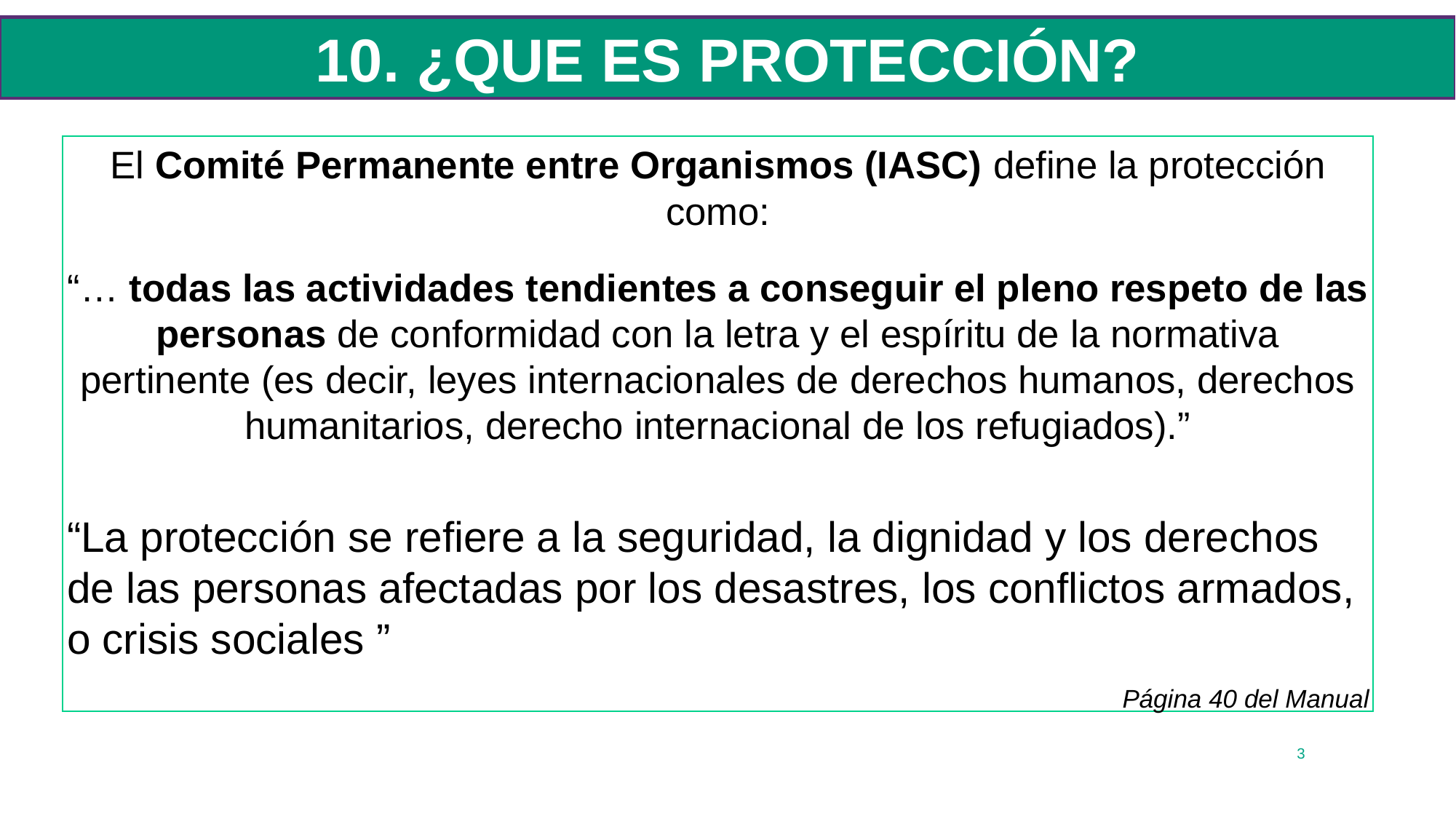

10. ¿QUE ES PROTECCIÓN?
El Comité Permanente entre Organismos (IASC) define la protección como:
“… todas las actividades tendientes a conseguir el pleno respeto de las personas de conformidad con la letra y el espíritu de la normativa pertinente (es decir, leyes internacionales de derechos humanos, derechos humanitarios, derecho internacional de los refugiados).”

“La protección se refiere a la seguridad, la dignidad y los derechos de las personas afectadas por los desastres, los conflictos armados, o crisis sociales ”
Página 40 del Manual

3